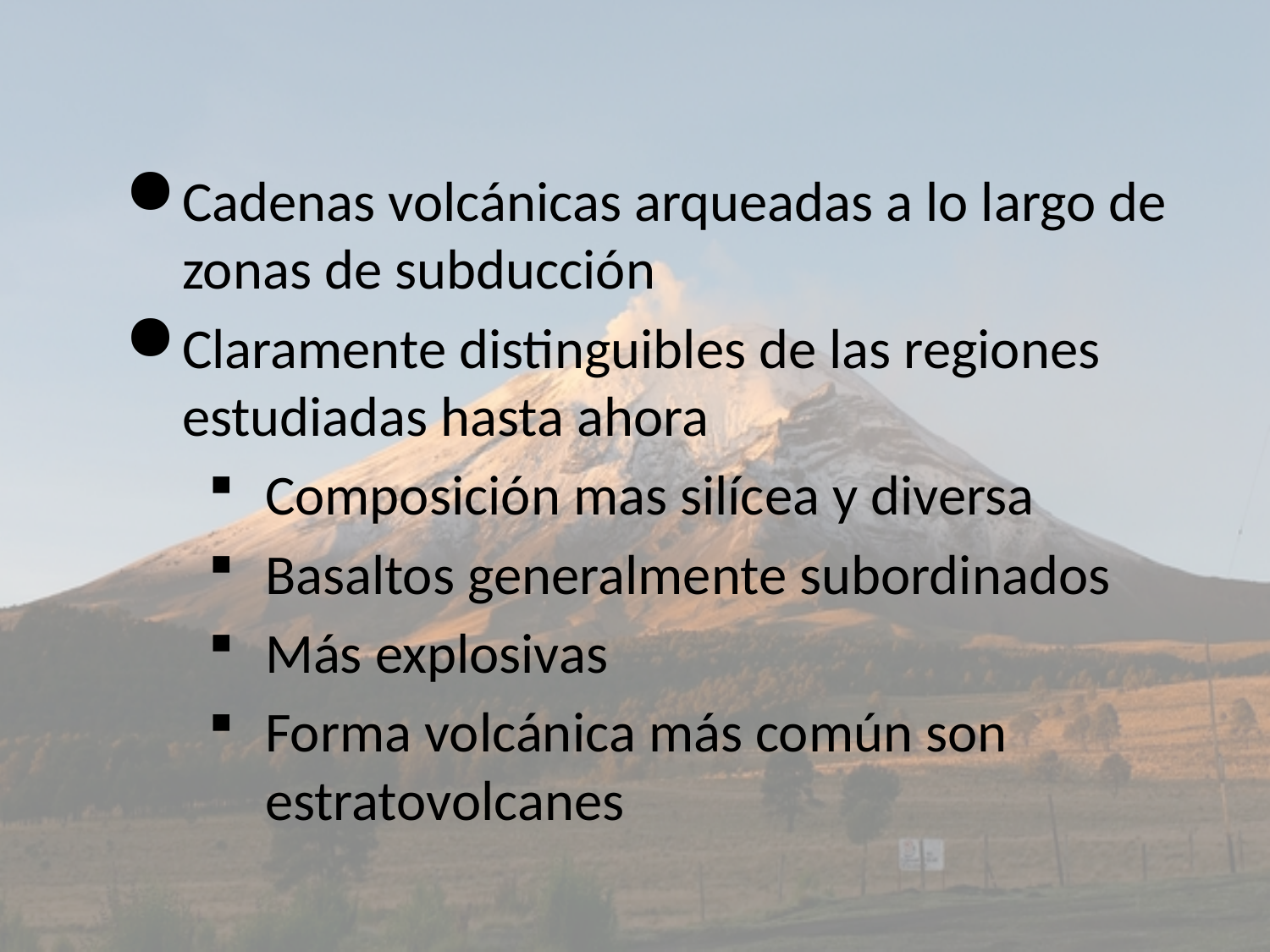

Cadenas volcánicas arqueadas a lo largo de zonas de subducción
Claramente distinguibles de las regiones estudiadas hasta ahora
Composición mas silícea y diversa
Basaltos generalmente subordinados
Más explosivas
Forma volcánica más común son estratovolcanes